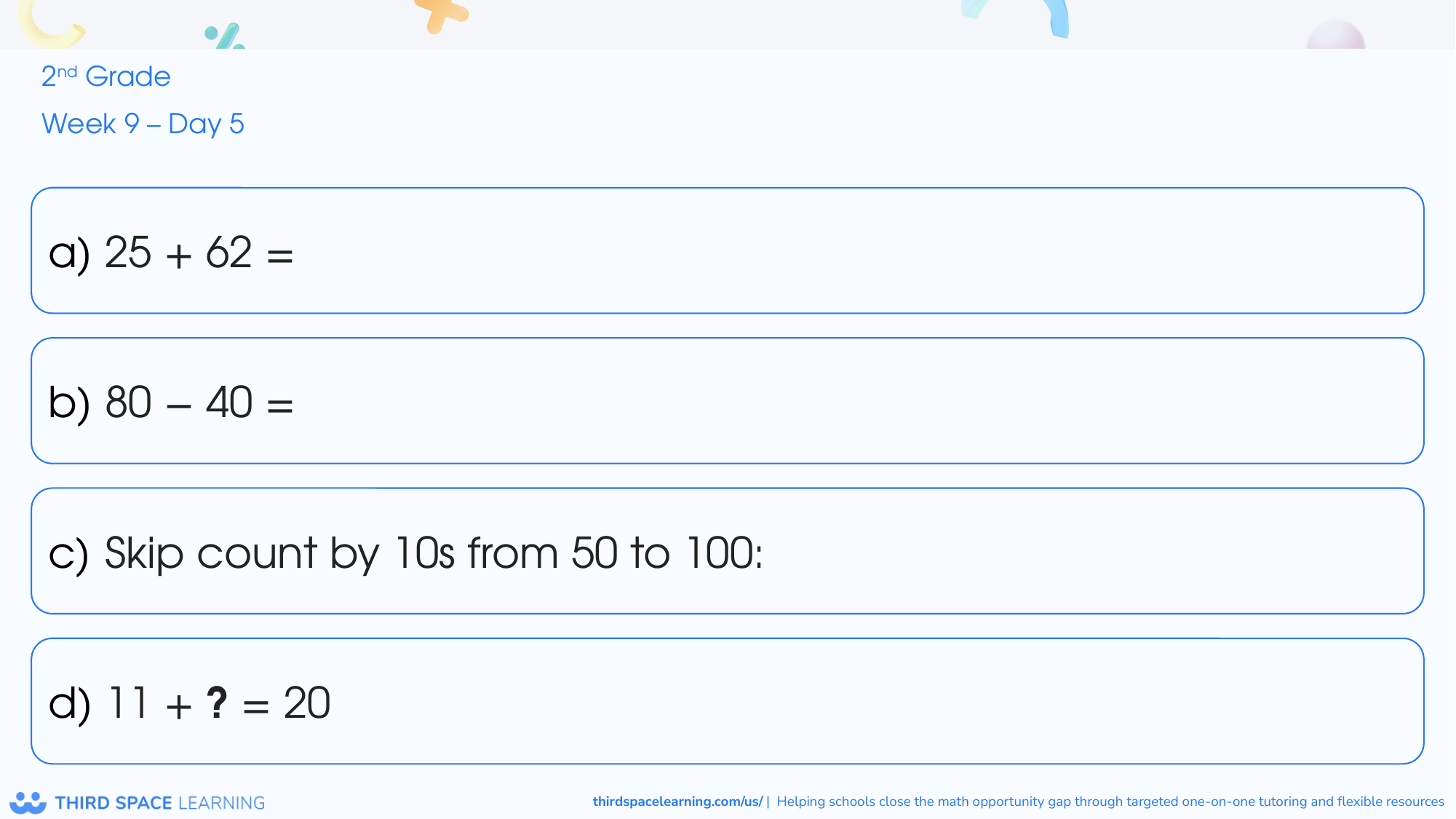

2nd Grade
Week 9 – Day 5
25 + 62 =
80 − 40 =
Skip count by 10s from 50 to 100:
11 + ? = 20